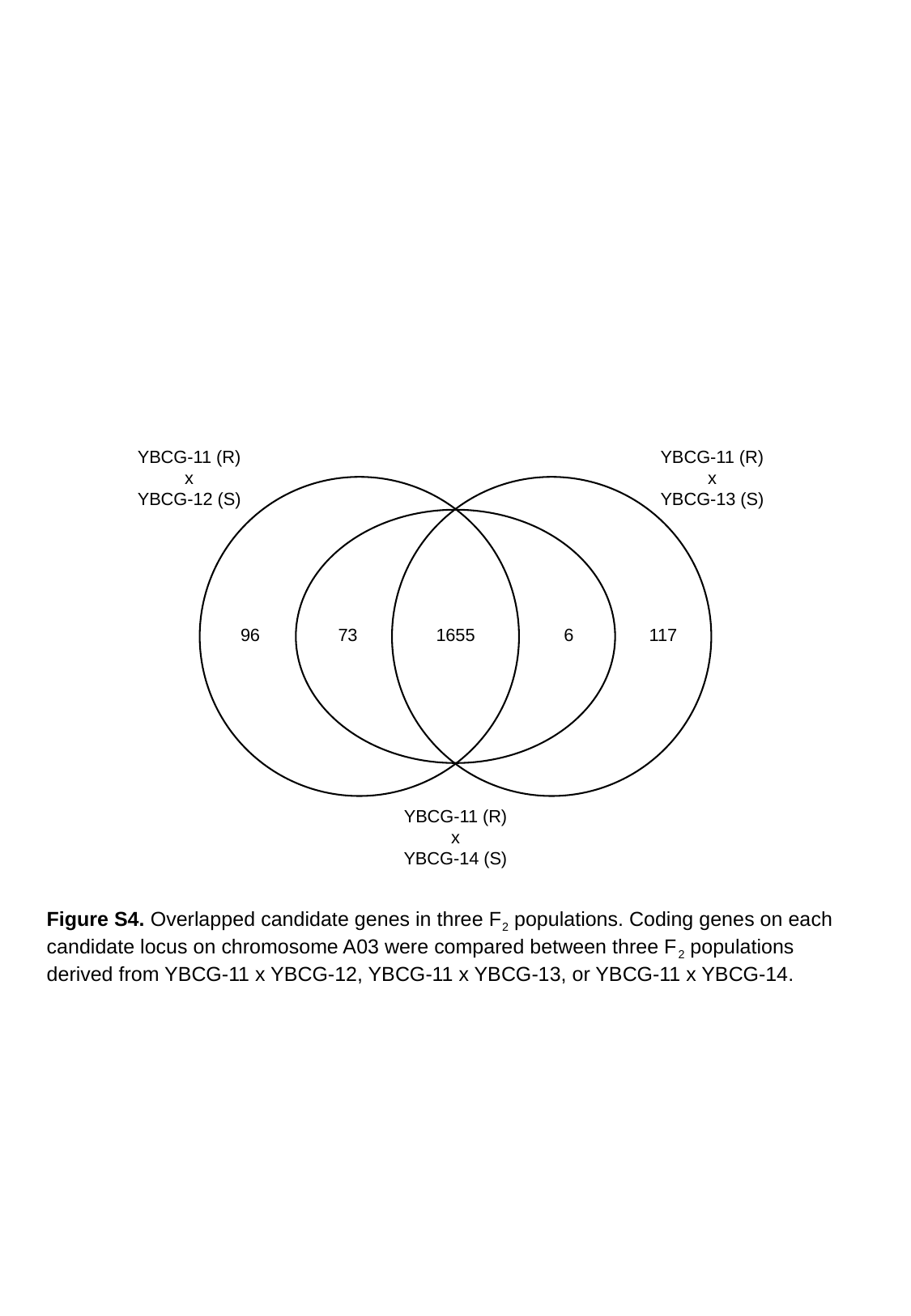

YBCG-11 (R)
x
YBCG-12 (S)
YBCG-11 (R)
x
YBCG-13 (S)

96
73
1655
6
117
YBCG-11 (R)
x
YBCG-14 (S)
Figure S4. Overlapped candidate genes in three F2 populations. Coding genes on each candidate locus on chromosome A03 were compared between three F2 populations derived from YBCG-11 x YBCG-12, YBCG-11 x YBCG-13, or YBCG-11 x YBCG-14.